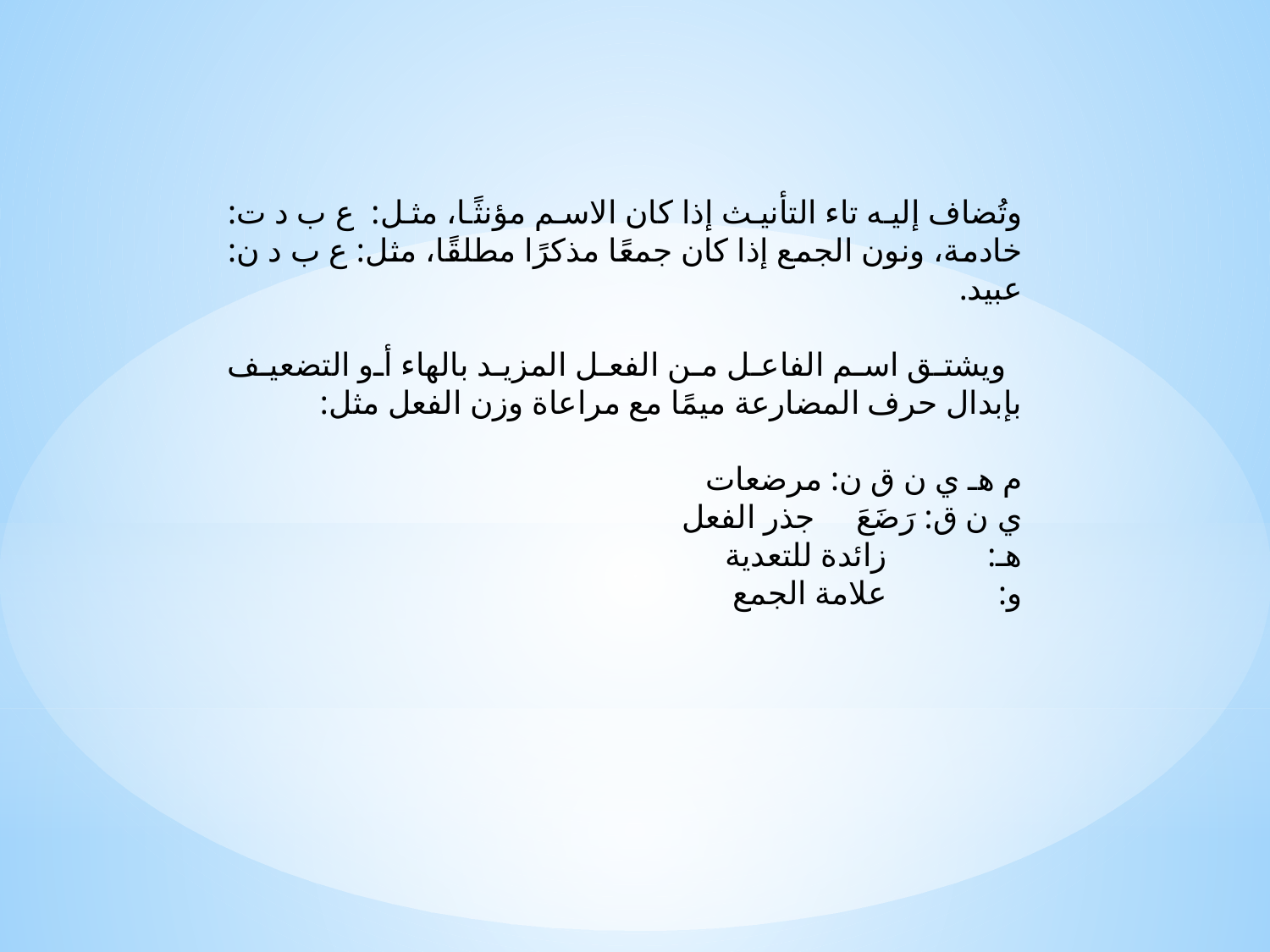

وتُضاف إليه تاء التأنيث إذا كان الاسم مؤنثًا، مثل:  ع ب د ت: خادمة، ونون الجمع إذا كان جمعًا مذكرًا مطلقًا، مثل: ع ب د ن: عبيد.

  ويشتق اسم الفاعل من الفعل المزيد بالهاء أو التضعيف بإبدال حرف المضارعة ميمًا مع مراعاة وزن الفعل مثل:

م هـ ي ن ق ن: مرضعات
ي ن ق: رَضَعَ    	 جذر الفعل
هـ:  		 زائدة للتعدية
و:    		 علامة الجمع